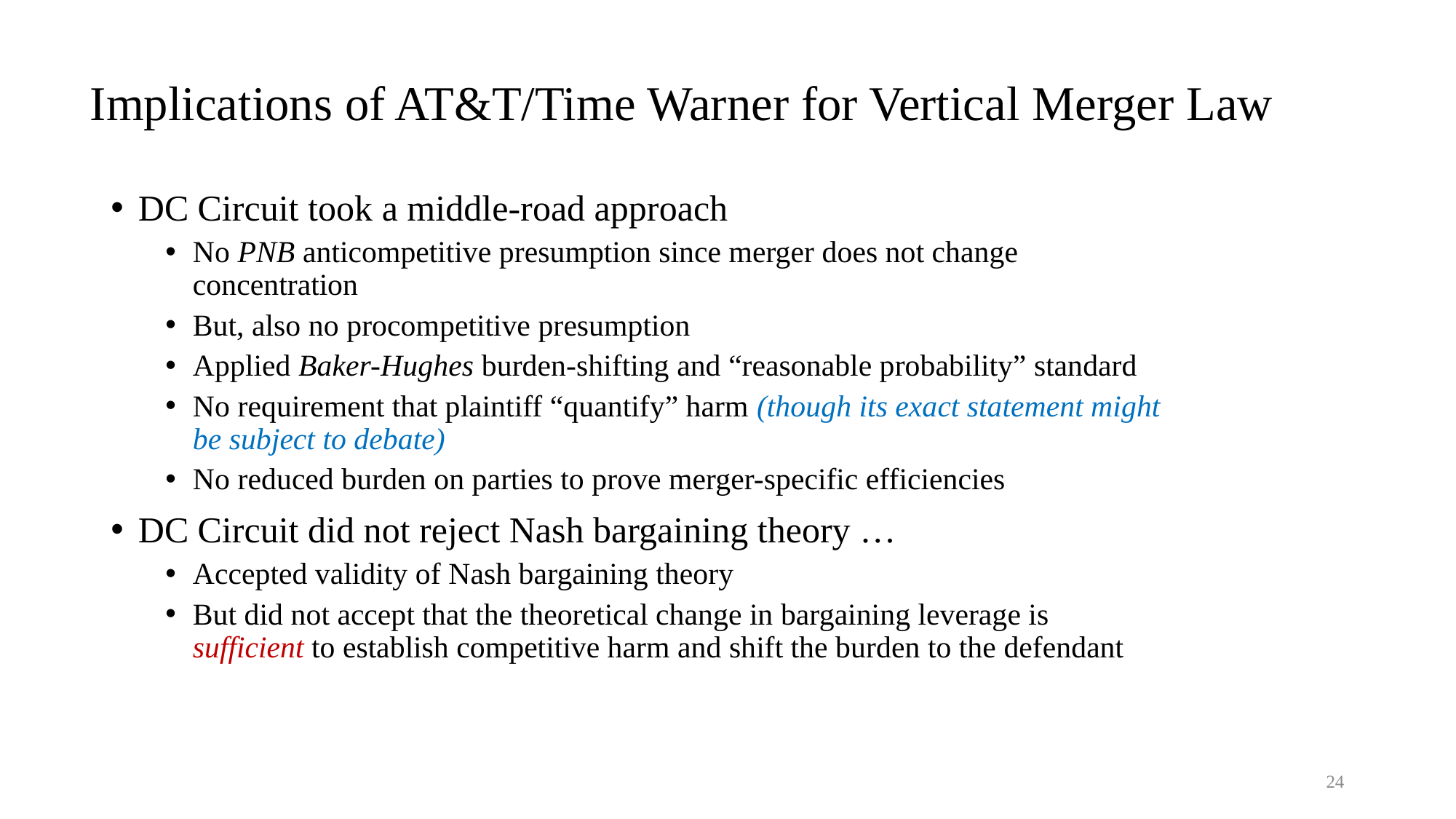

# Implications of AT&T/Time Warner for Vertical Merger Law
DC Circuit took a middle-road approach
No PNB anticompetitive presumption since merger does not change concentration
But, also no procompetitive presumption
Applied Baker-Hughes burden-shifting and “reasonable probability” standard
No requirement that plaintiff “quantify” harm (though its exact statement might be subject to debate)
No reduced burden on parties to prove merger-specific efficiencies
DC Circuit did not reject Nash bargaining theory …
Accepted validity of Nash bargaining theory
But did not accept that the theoretical change in bargaining leverage is
sufficient to establish competitive harm and shift the burden to the defendant

24